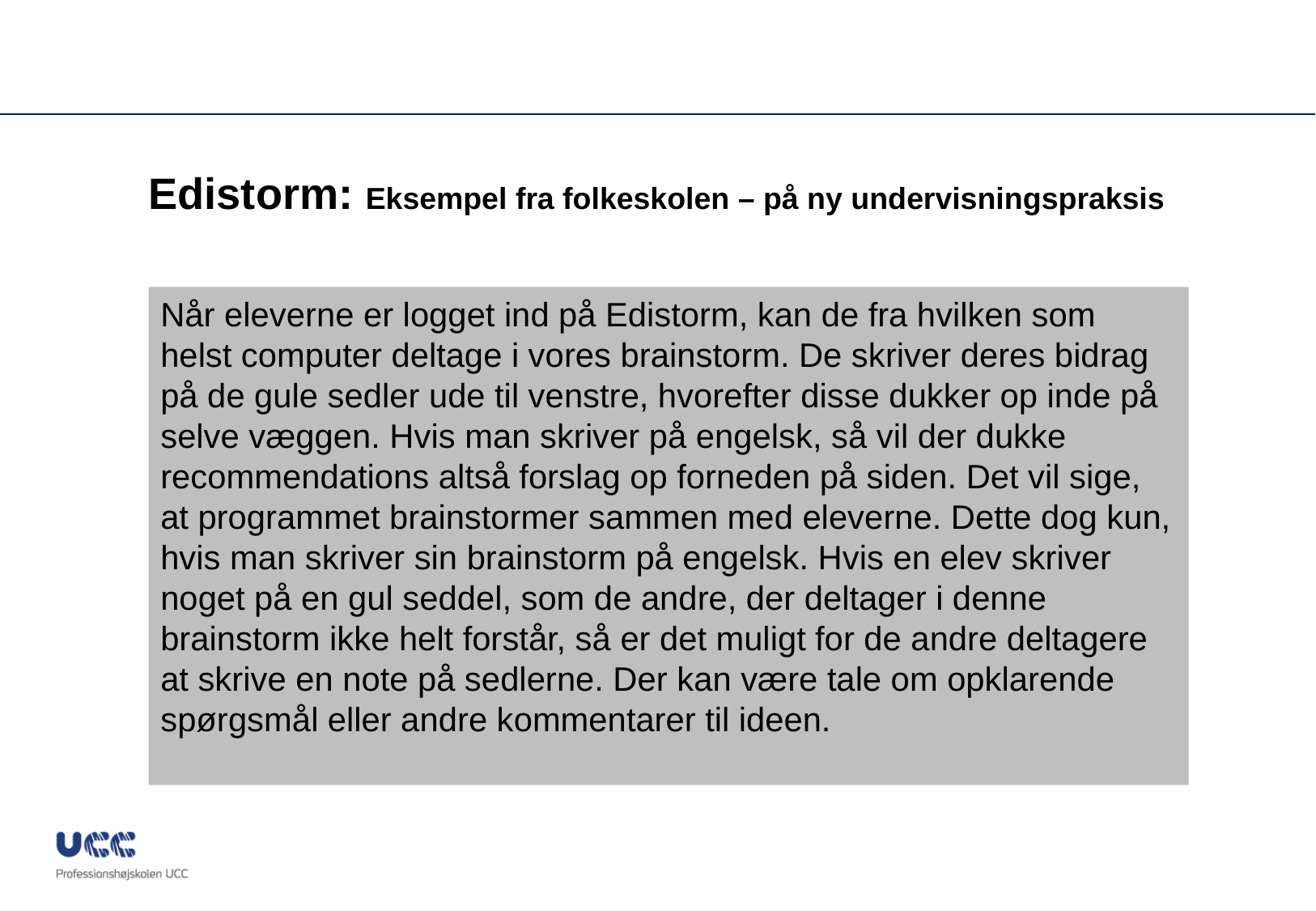

# Edistorm: Eksempel fra folkeskolen – på ny undervisningspraksis
Når eleverne er logget ind på Edistorm, kan de fra hvilken som helst computer deltage i vores brainstorm. De skriver deres bidrag på de gule sedler ude til venstre, hvorefter disse dukker op inde på selve væggen. Hvis man skriver på engelsk, så vil der dukke recommendations altså forslag op forneden på siden. Det vil sige, at programmet brainstormer sammen med eleverne. Dette dog kun, hvis man skriver sin brainstorm på engelsk. Hvis en elev skriver noget på en gul seddel, som de andre, der deltager i denne brainstorm ikke helt forstår, så er det muligt for de andre deltagere at skrive en note på sedlerne. Der kan være tale om opklarende spørgsmål eller andre kommentarer til ideen.